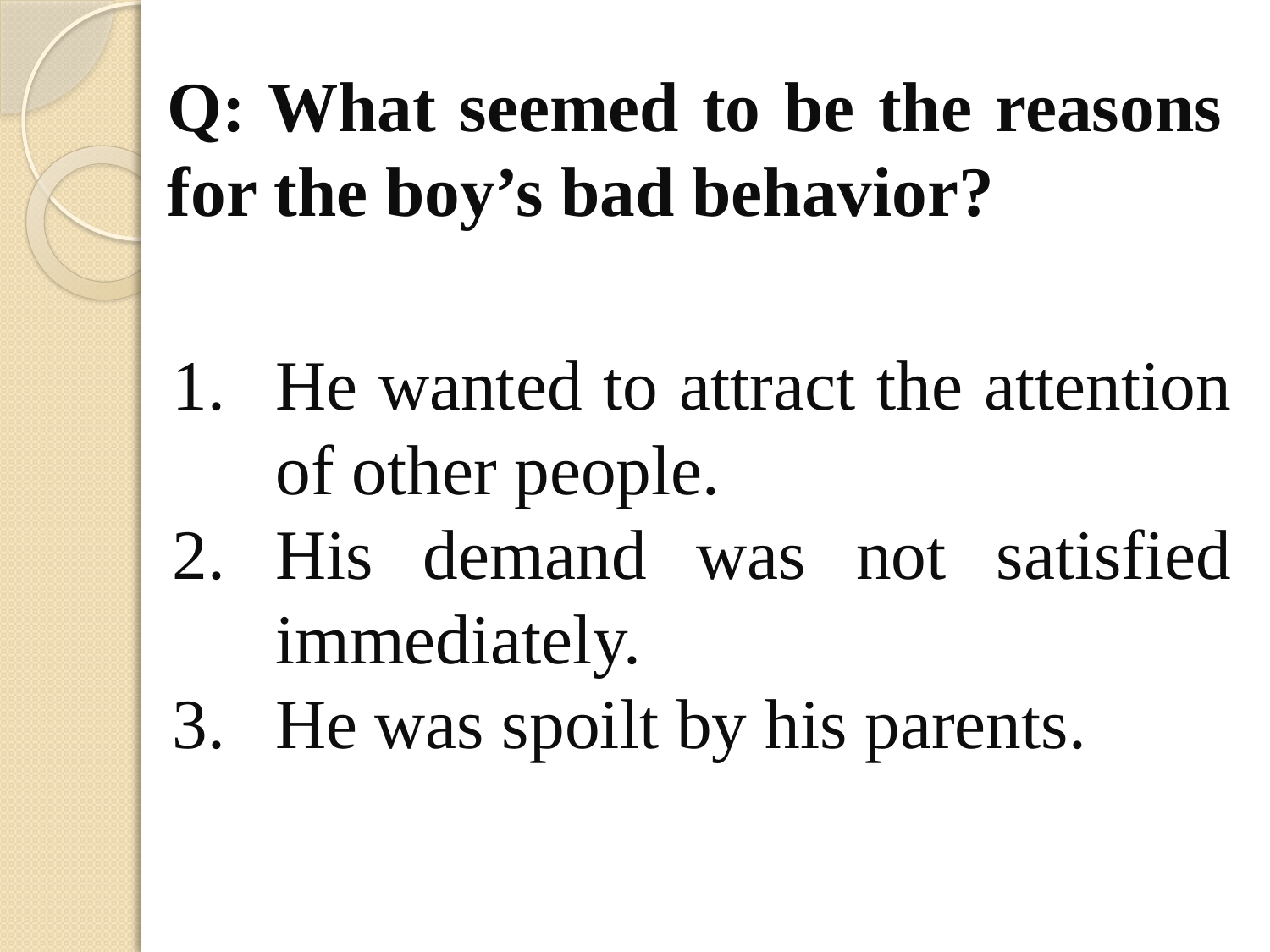

Q: What seemed to be the reasons for the boy’s bad behavior?
He wanted to attract the attention of other people.
His demand was not satisfied immediately.
He was spoilt by his parents.